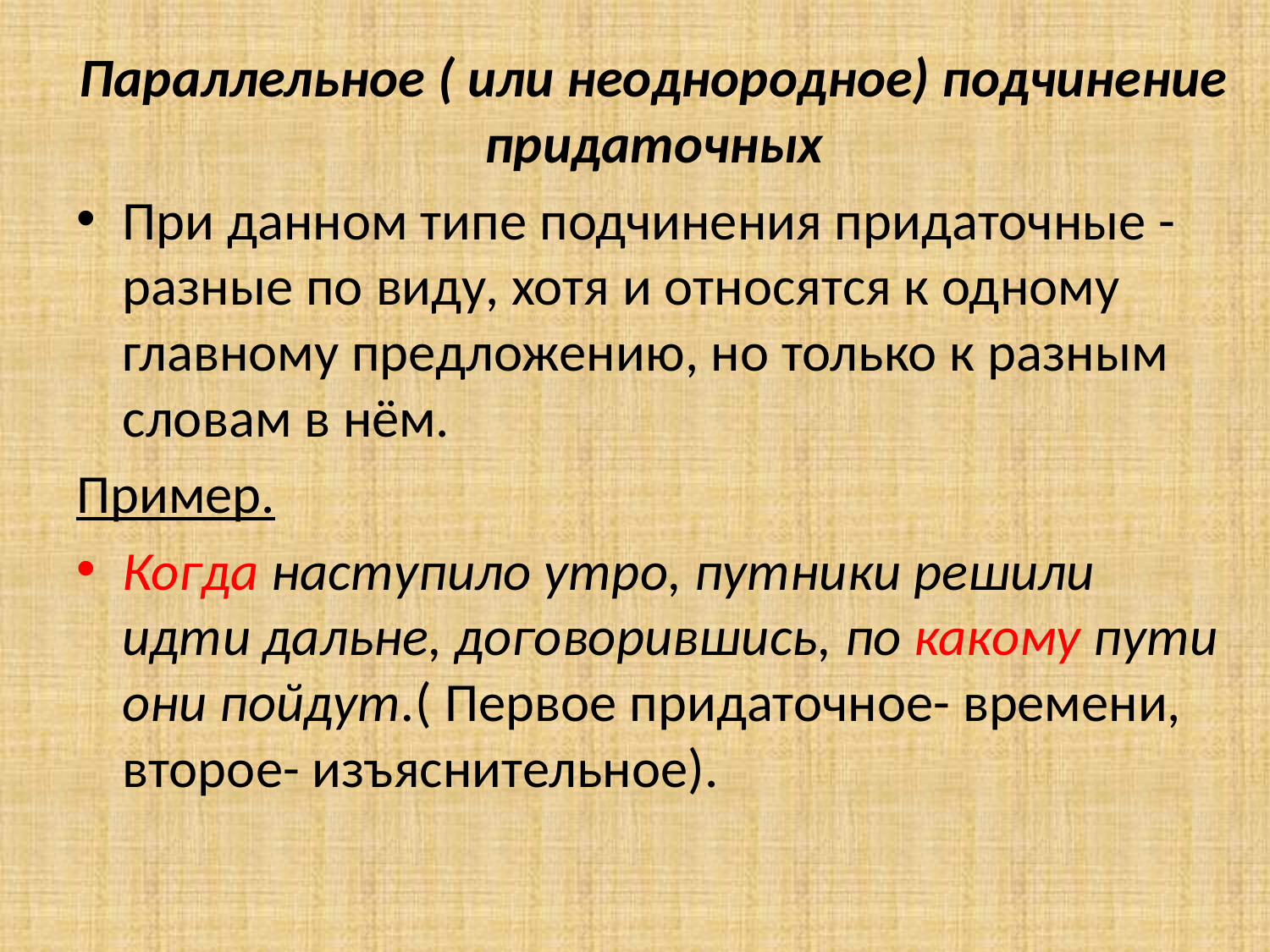

Параллельное ( или неоднородное) подчинение придаточных
При данном типе подчинения придаточные - разные по виду, хотя и относятся к одному главному предложению, но только к разным словам в нём.
Пример.
Когда наступило утро, путники решили идти дальне, договорившись, по какому пути они пойдут.( Первое придаточное- времени, второе- изъяснительное).